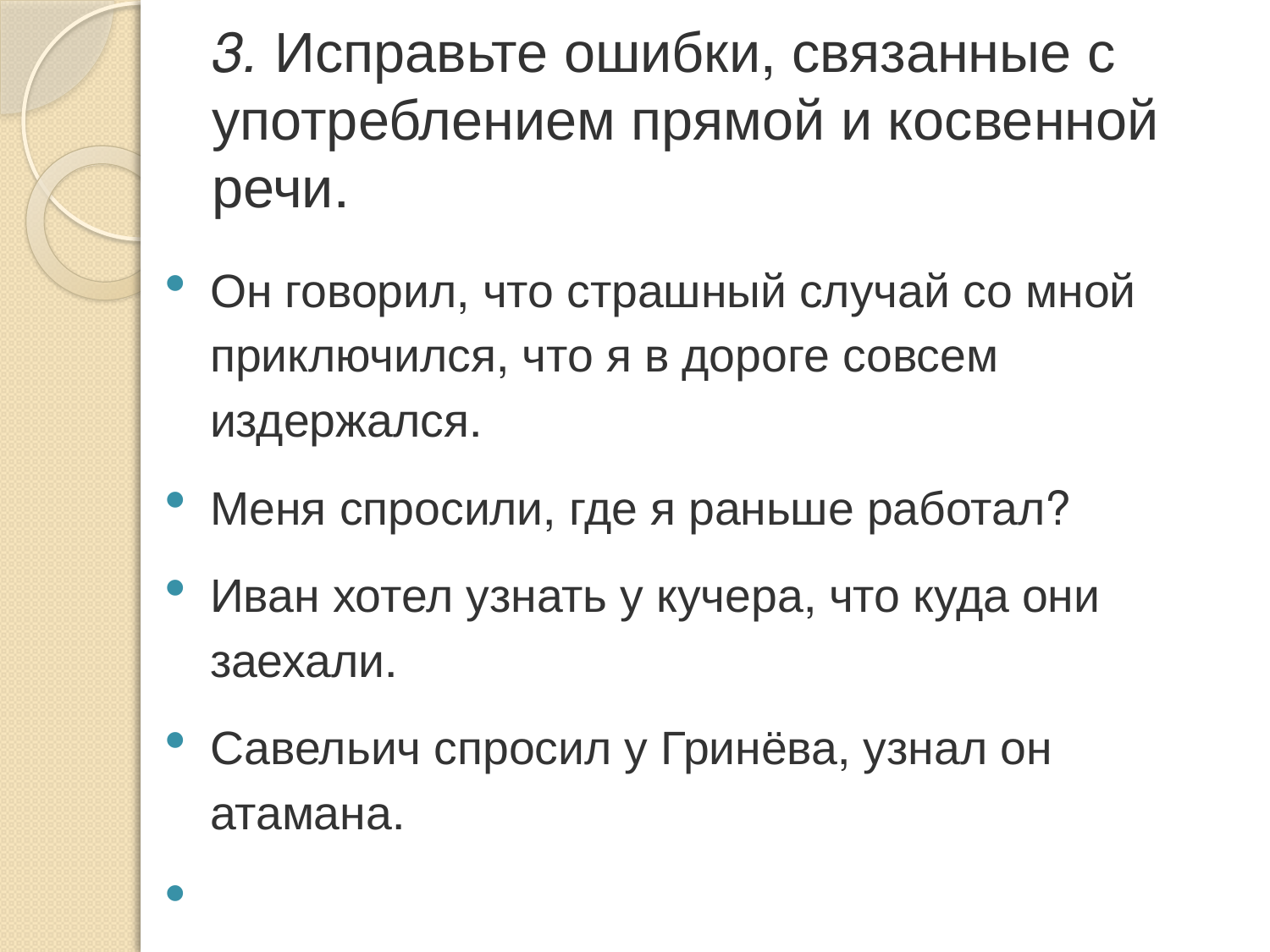

# 3. Исправьте ошибки, связанные с употреблением прямой и косвенной речи.
Он говорил, что страшный случай со мной приключился, что я в дороге совсем издержался.
Меня спросили, где я раньше работал?
Иван хотел узнать у кучера, что куда они заехали.
Савельич спросил у Гринёва, узнал он атамана.